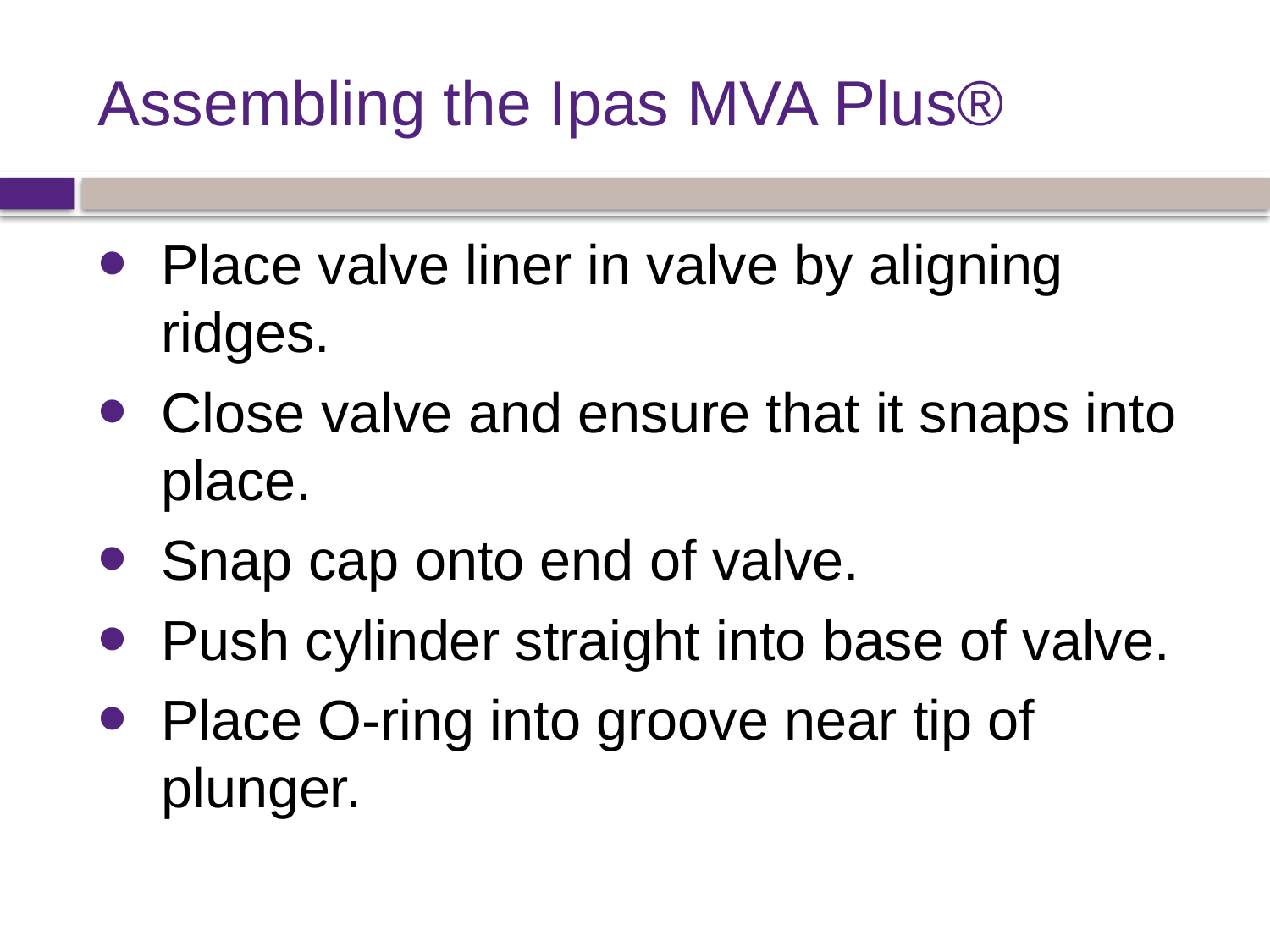

# Assembling the Ipas MVA Plus®
Place valve liner in valve by aligning ridges.
Close valve and ensure that it snaps into place.
Snap cap onto end of valve.
Push cylinder straight into base of valve.
Place O-ring into groove near tip of plunger.